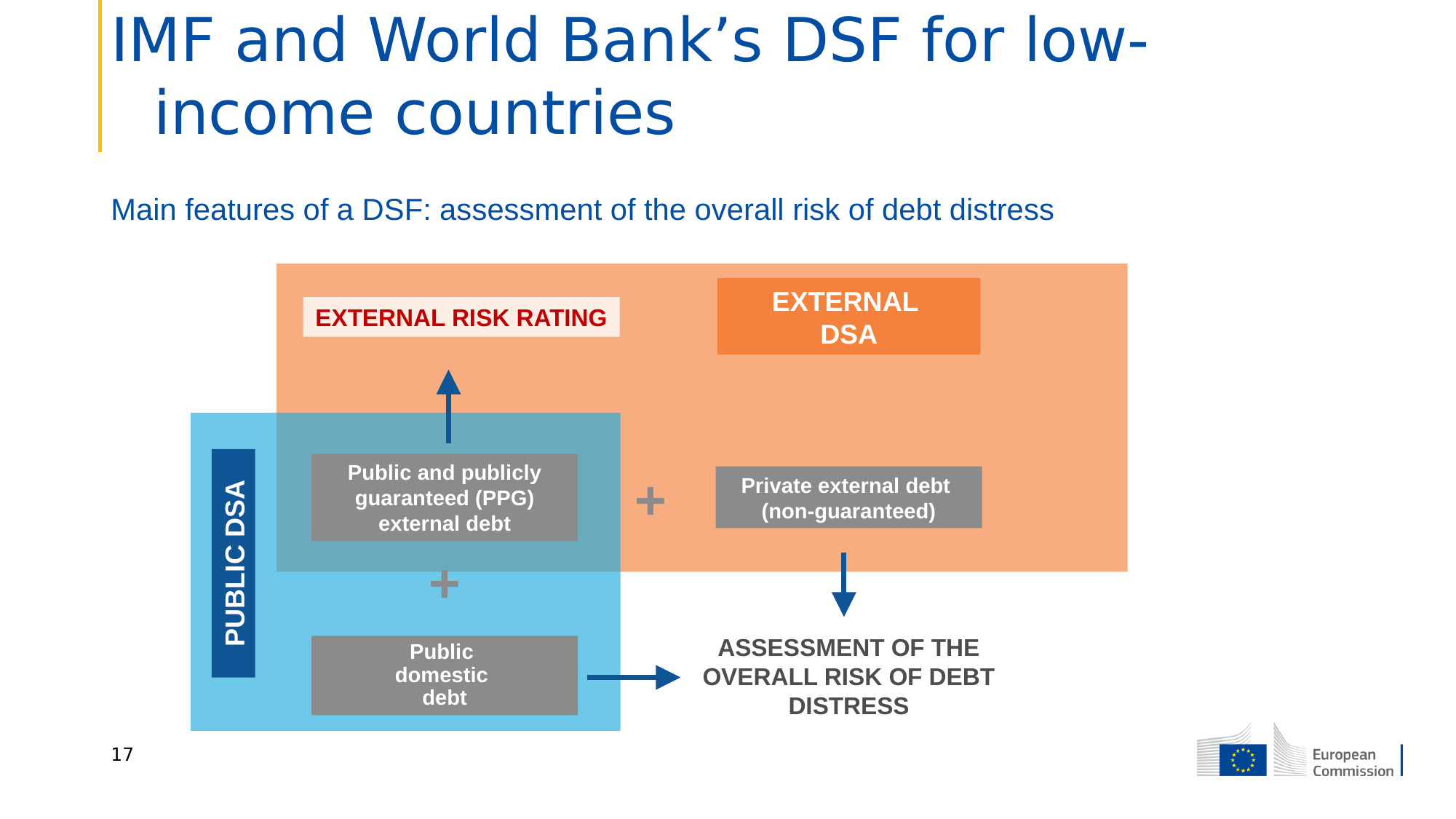

IMF and World Bank’s DSF for low-income countries
# Main features of a DSF: assessment of the overall risk of debt distress

External
DSA
External Risk Rating

Public and publicly guaranteed (PPG) external debt
Private external debt
(non-guaranteed)
+
Public DSA
+
Assessment of the overall risk of debt distress
Public
domestic
debt
17